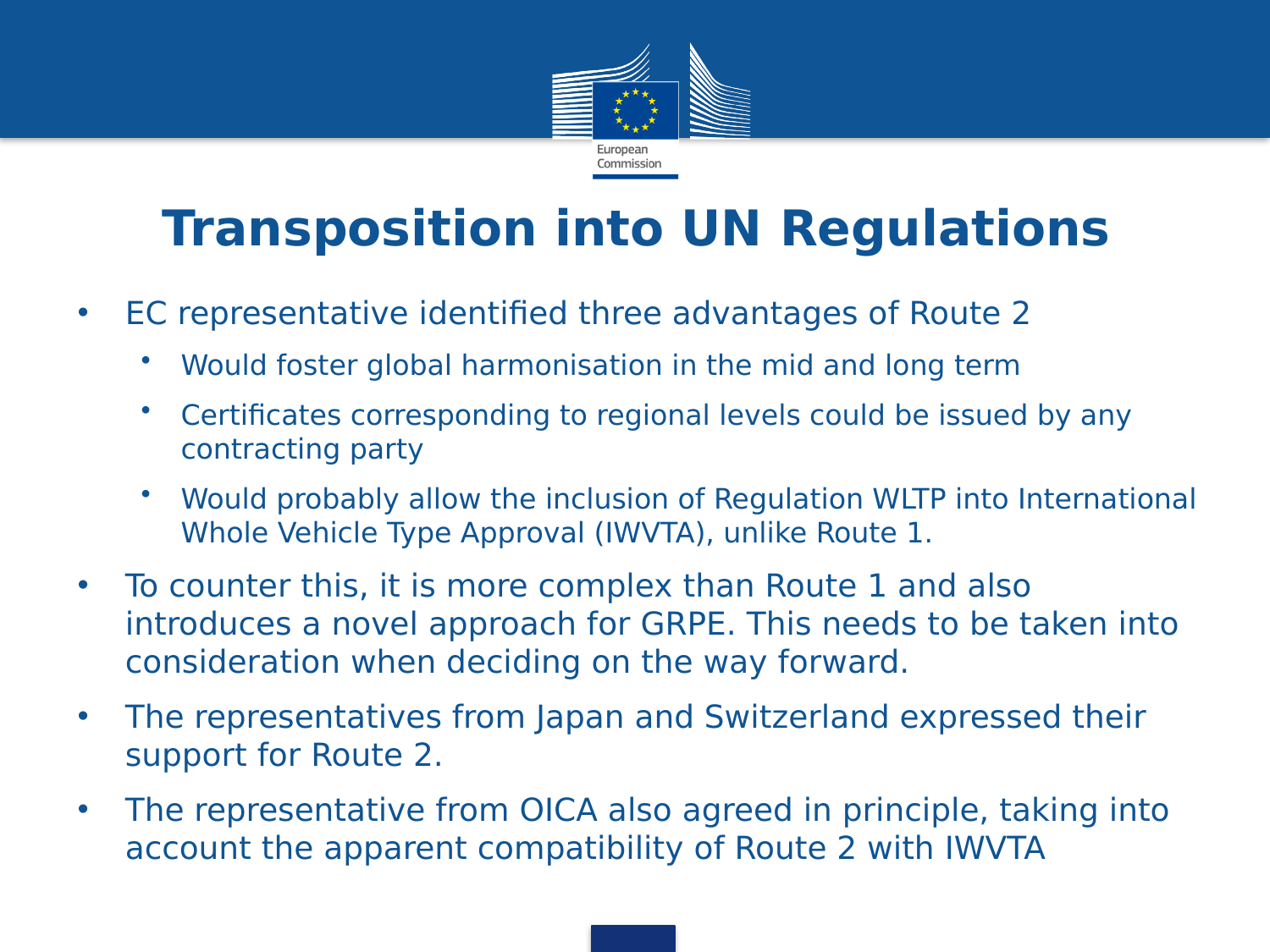

# Transposition into UN Regulations
EC representative identified three advantages of Route 2
Would foster global harmonisation in the mid and long term
Certificates corresponding to regional levels could be issued by any contracting party
Would probably allow the inclusion of Regulation WLTP into International Whole Vehicle Type Approval (IWVTA), unlike Route 1.
To counter this, it is more complex than Route 1 and also introduces a novel approach for GRPE. This needs to be taken into consideration when deciding on the way forward.
The representatives from Japan and Switzerland expressed their support for Route 2.
The representative from OICA also agreed in principle, taking into account the apparent compatibility of Route 2 with IWVTA